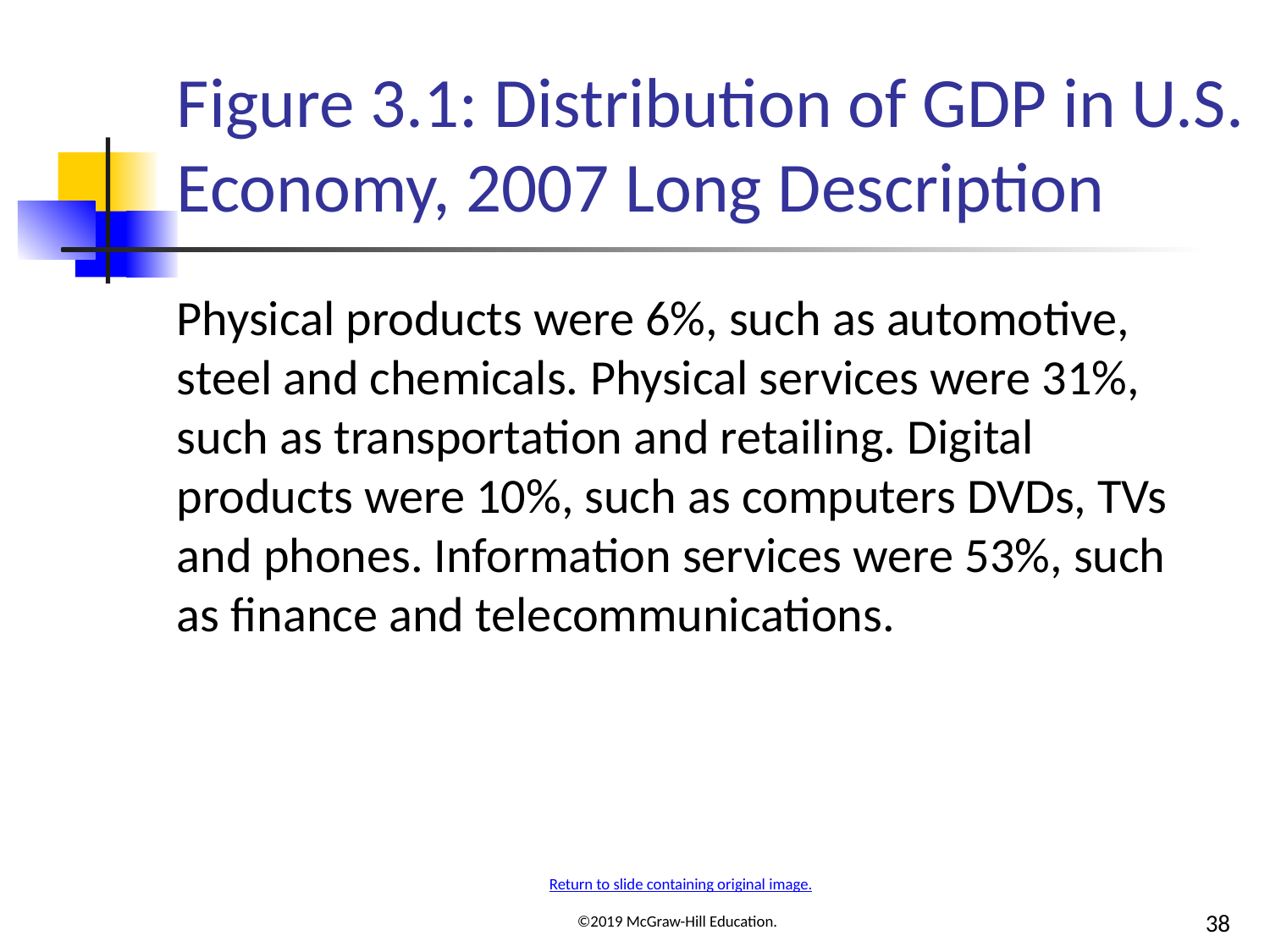

# Figure 3.1: Distribution of GDP in U.S. Economy, 2007 Long Description
Physical products were 6%, such as automotive, steel and chemicals. Physical services were 31%, such as transportation and retailing. Digital products were 10%, such as computers DVDs, TVs and phones. Information services were 53%, such as finance and telecommunications.
Return to slide containing original image.